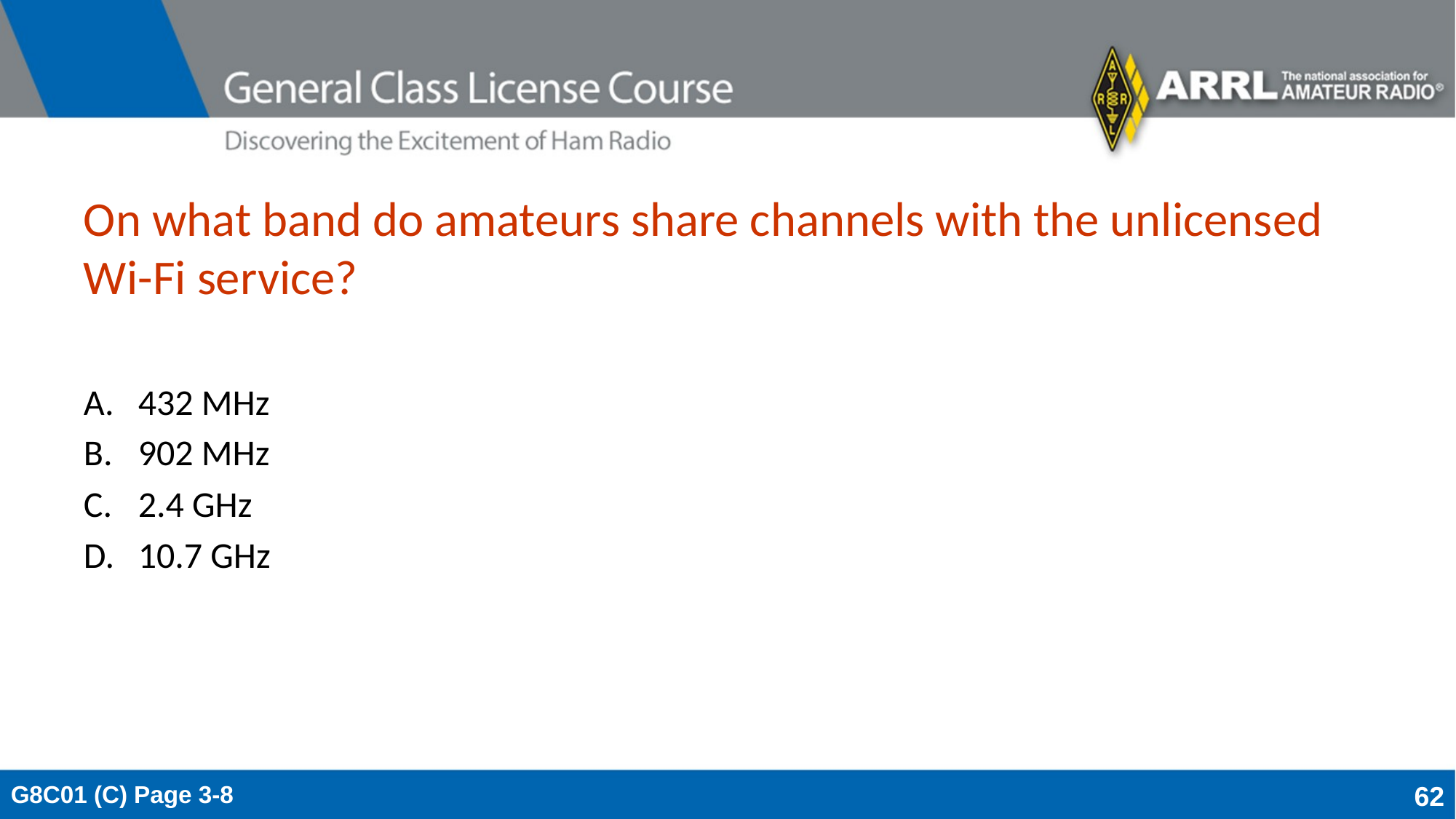

# On what band do amateurs share channels with the unlicensed Wi-Fi service?
432 MHz
902 MHz
2.4 GHz
10.7 GHz
G8C01 (C) Page 3-8
62